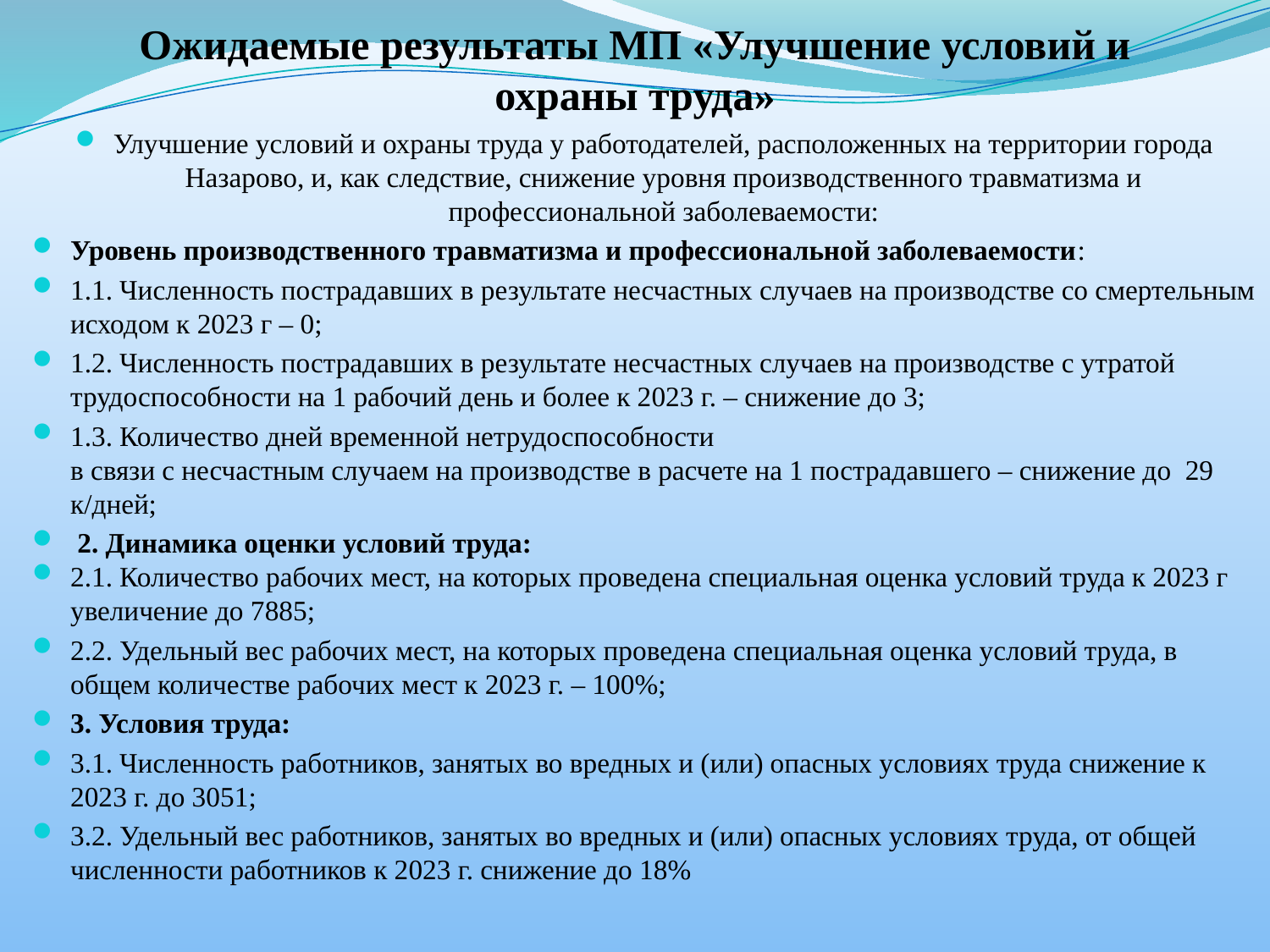

# Ожидаемые результаты МП «Улучшение условий и охраны труда»
Улучшение условий и охраны труда у работодателей, расположенных на территории города Назарово, и, как следствие, снижение уровня производственного травматизма и профессиональной заболеваемости:
Уровень производственного травматизма и профессиональной заболеваемости:
1.1. Численность пострадавших в результате несчастных случаев на производстве со смертельным исходом к 2023 г – 0;
1.2. Численность пострадавших в результате несчастных случаев на производстве с утратой трудоспособности на 1 рабочий день и более к 2023 г. – снижение до 3;
1.3. Количество дней временной нетрудоспособности
в связи с несчастным случаем на производстве в расчете на 1 пострадавшего – снижение до  29 к/дней;
 2. Динамика оценки условий труда:
2.1. Количество рабочих мест, на которых проведена специальная оценка условий труда к 2023 г увеличение до 7885;
2.2. Удельный вес рабочих мест, на которых проведена специальная оценка условий труда, в общем количестве рабочих мест к 2023 г. – 100%;
3. Условия труда:
3.1. Численность работников, занятых во вредных и (или) опасных условиях труда снижение к 2023 г. до 3051;
3.2. Удельный вес работников, занятых во вредных и (или) опасных условиях труда, от общей численности работников к 2023 г. снижение до 18%